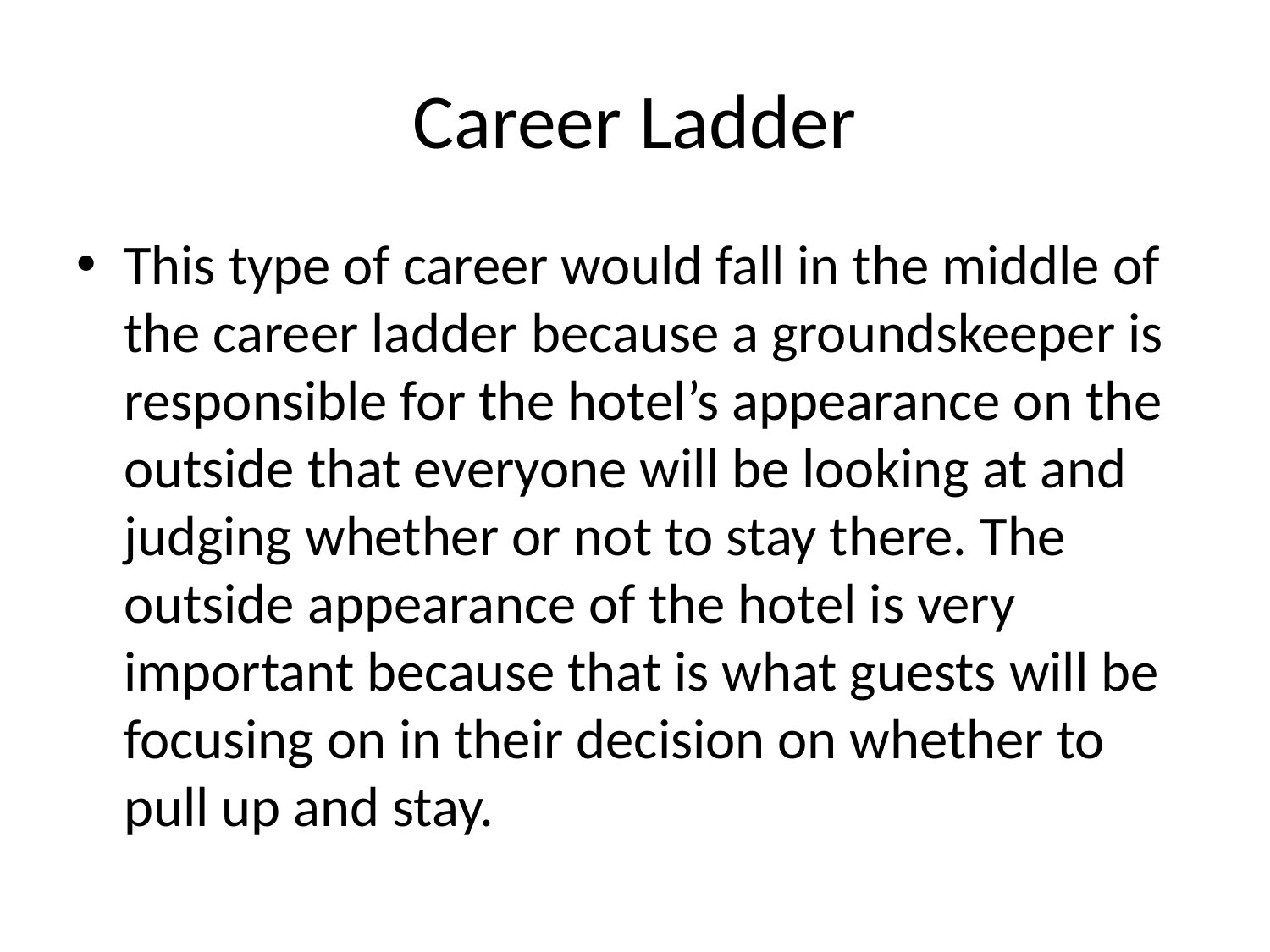

# Career Ladder
This type of career would fall in the middle of the career ladder because a groundskeeper is responsible for the hotel’s appearance on the outside that everyone will be looking at and judging whether or not to stay there. The outside appearance of the hotel is very important because that is what guests will be focusing on in their decision on whether to pull up and stay.